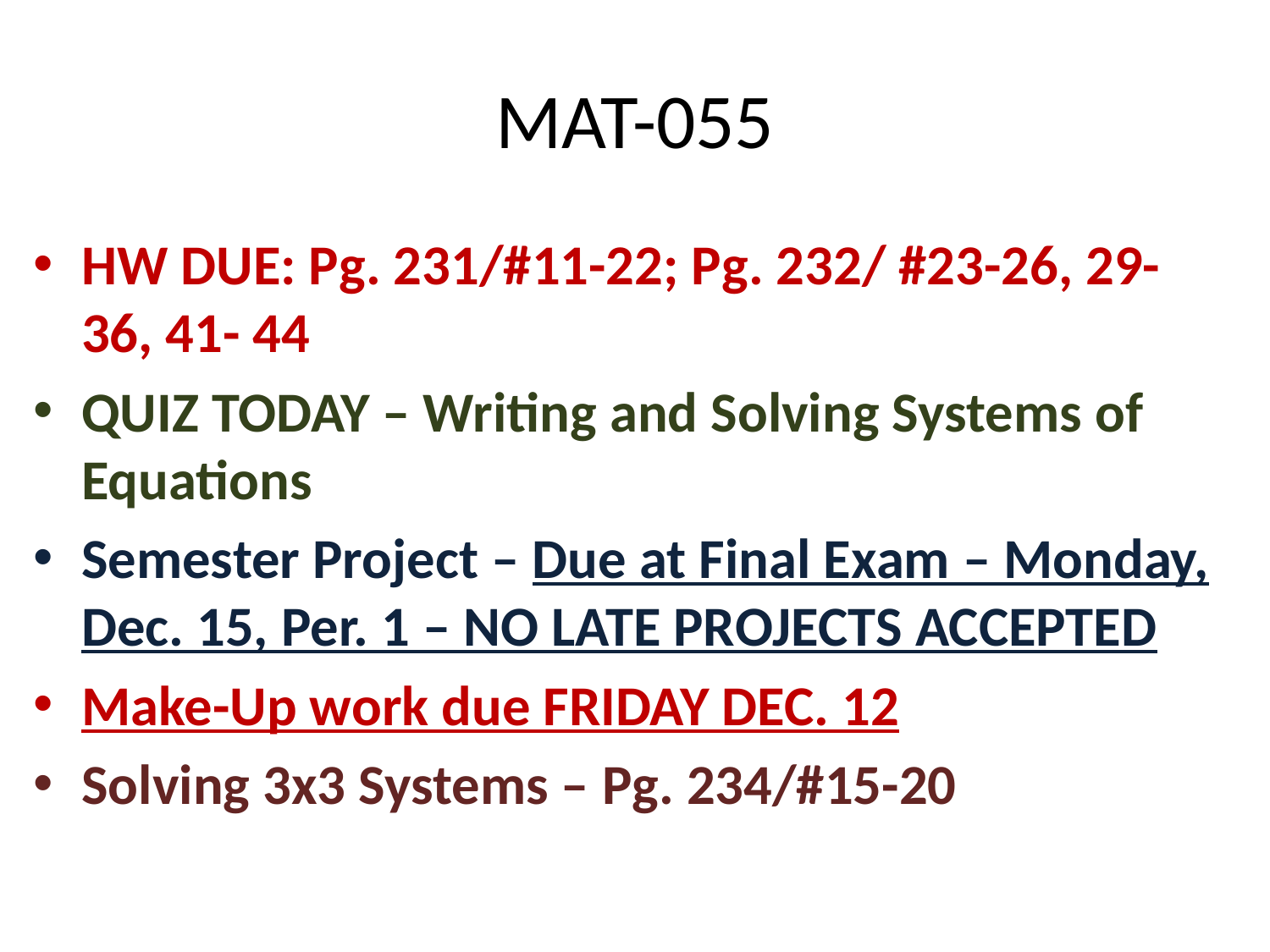

# MAT-055
HW DUE: Pg. 231/#11-22; Pg. 232/ #23-26, 29-36, 41- 44
QUIZ TODAY – Writing and Solving Systems of Equations
Semester Project – Due at Final Exam – Monday, Dec. 15, Per. 1 – NO LATE PROJECTS ACCEPTED
Make-Up work due FRIDAY DEC. 12
Solving 3x3 Systems – Pg. 234/#15-20